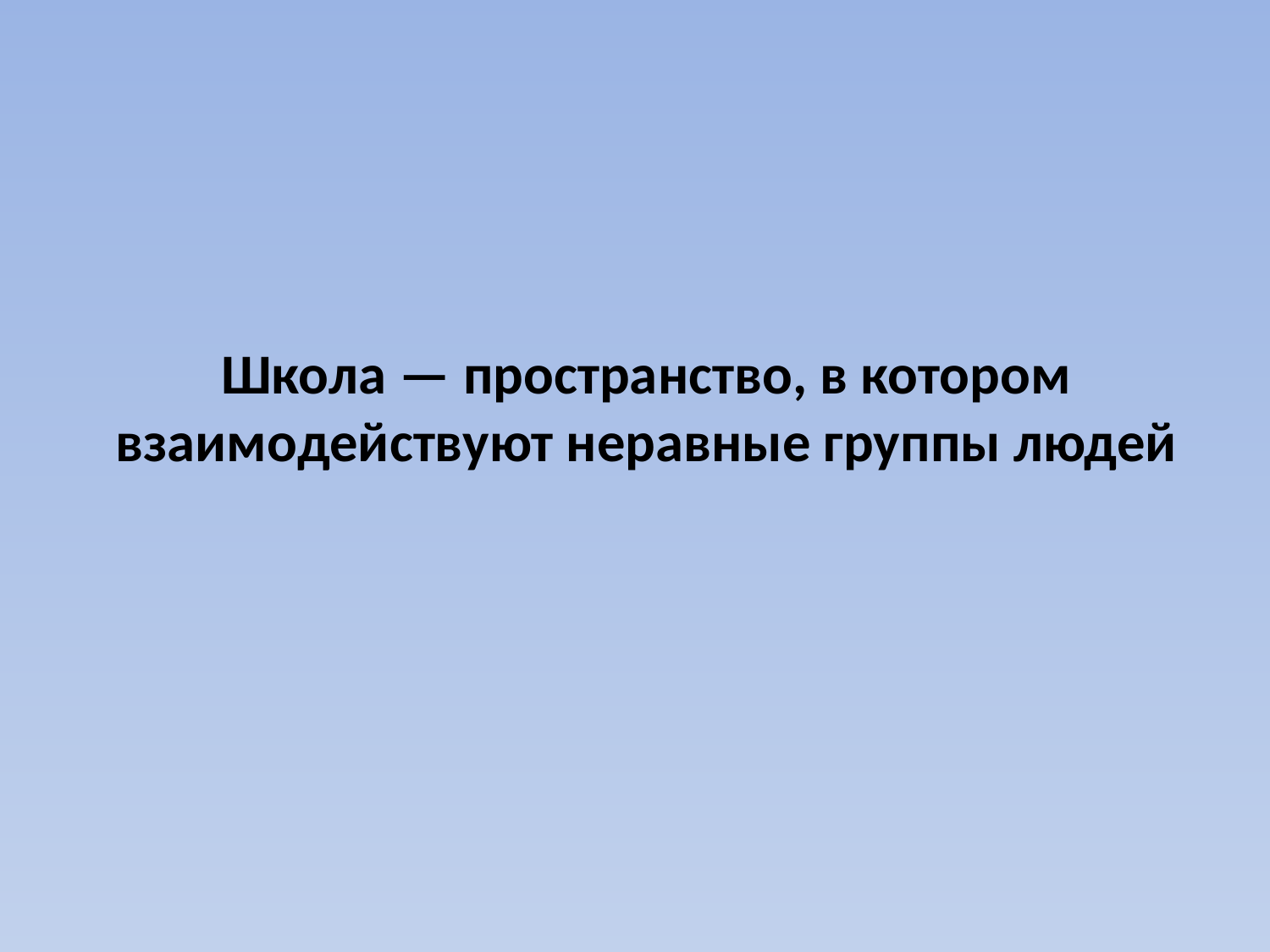

# Школа — пространство, в котором взаимодействуют неравные группы людей